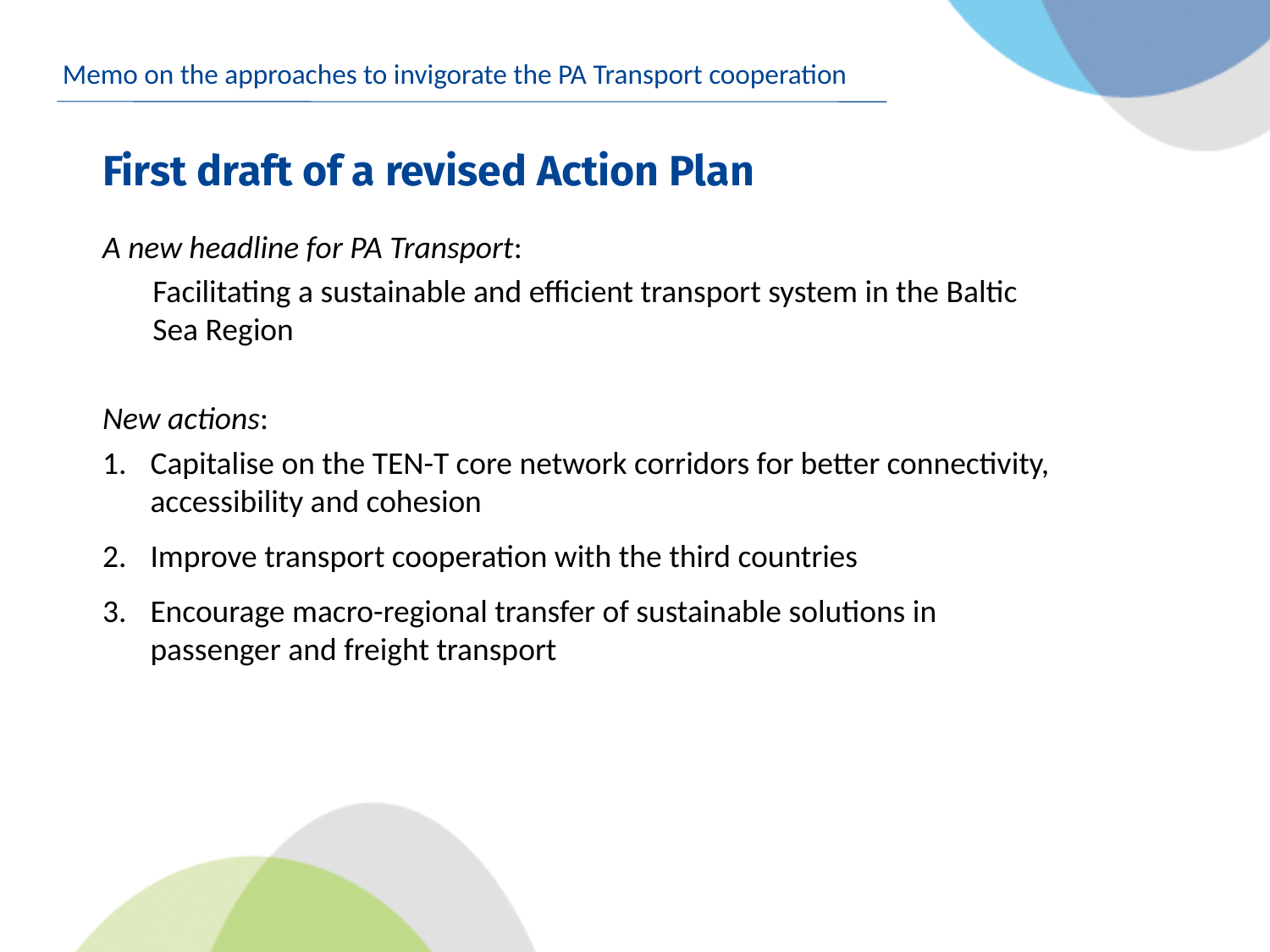

Memo on the approaches to invigorate the PA Transport cooperation
# First draft of a revised Action Plan
A new headline for PA Transport:
	Facilitating a sustainable and efficient transport system in the Baltic Sea Region

New actions:
Capitalise on the TEN-T core network corridors for better connectivity, accessibility and cohesion
Improve transport cooperation with the third countries
Encourage macro-regional transfer of sustainable solutions in passenger and freight transport